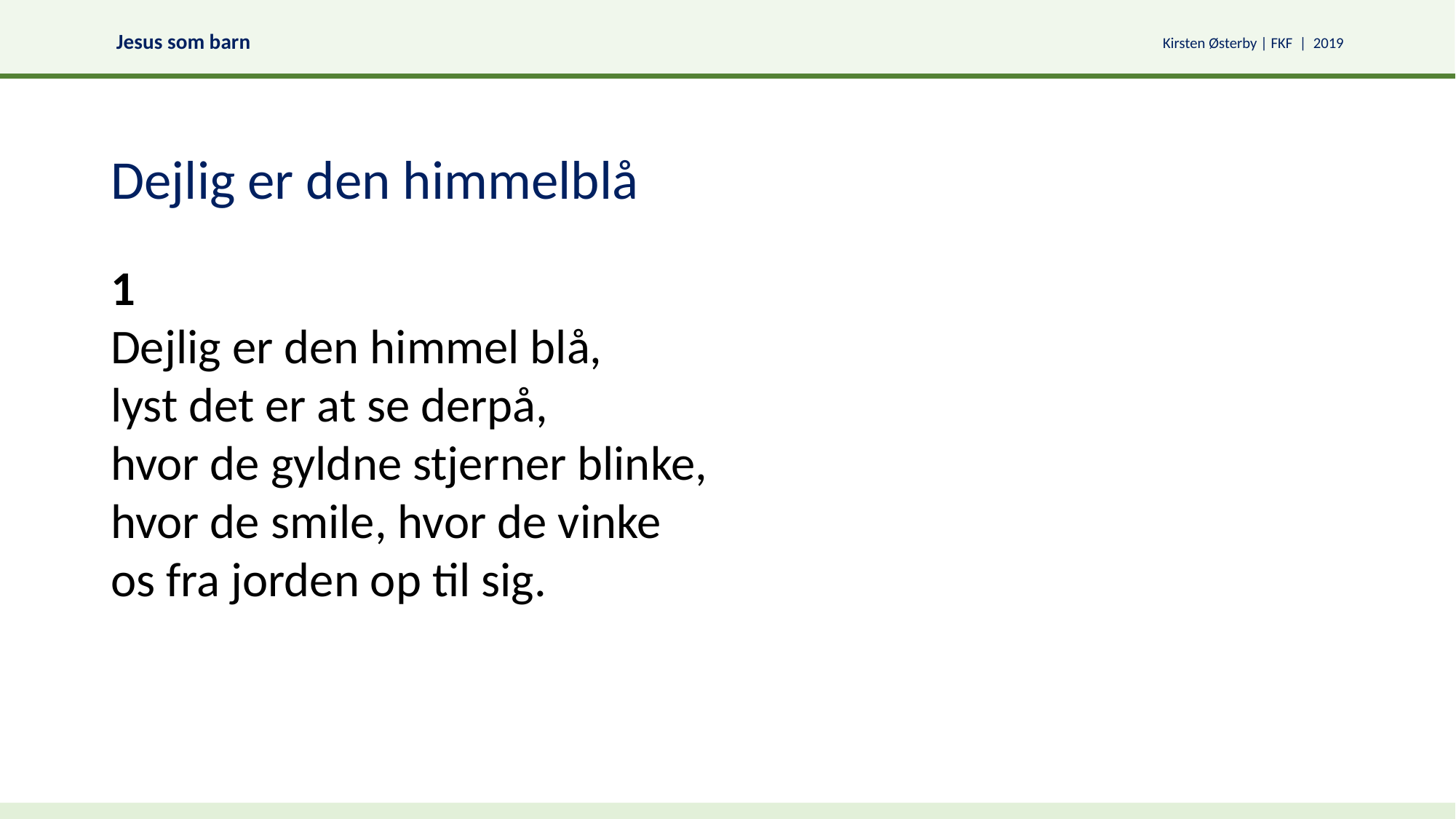

# Dejlig er den himmelblå
1
Dejlig er den himmel blå,
lyst det er at se derpå,
hvor de gyldne stjerner blinke,
hvor de smile, hvor de vinke
os fra jorden op til sig.